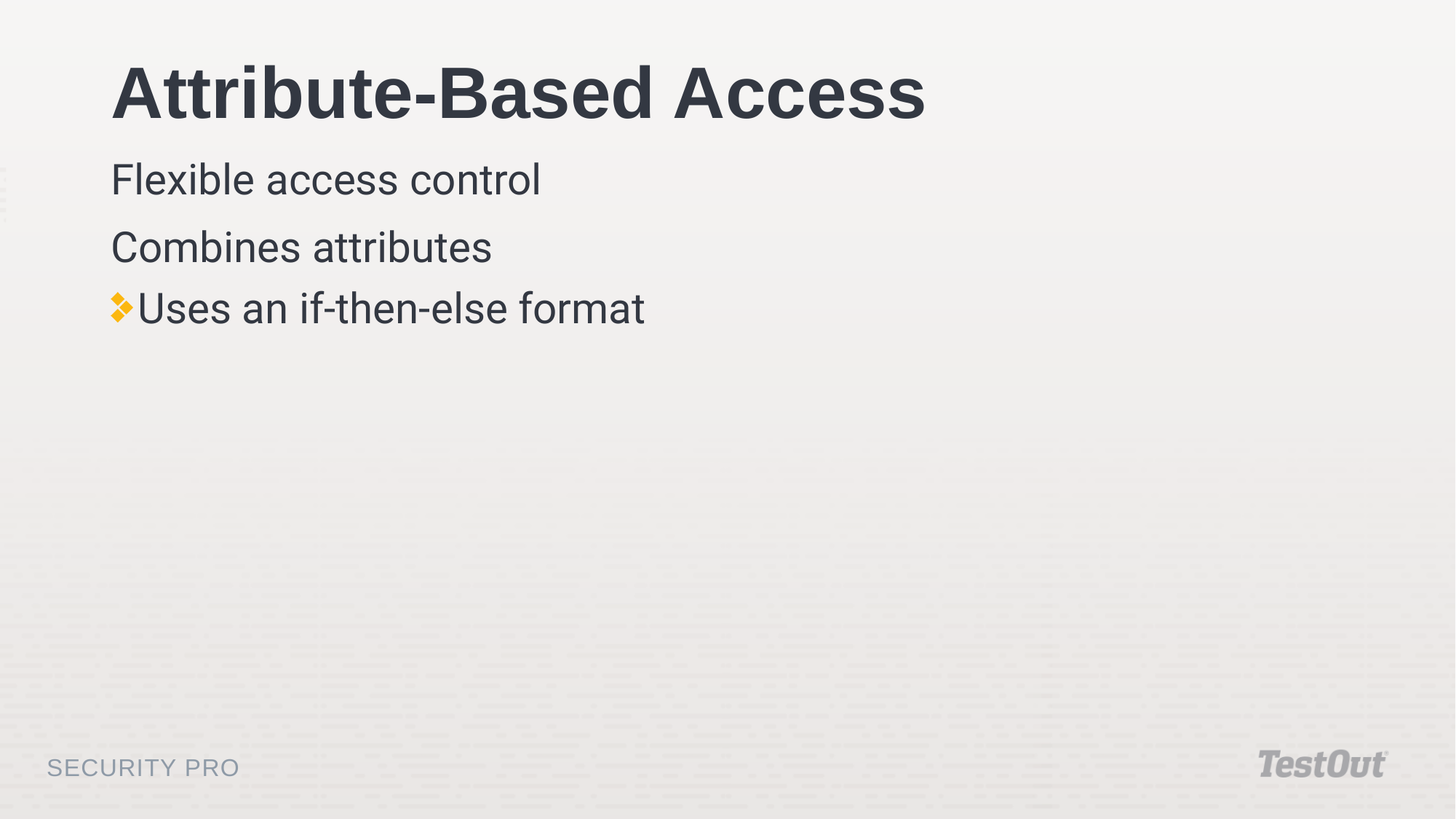

# Attribute-Based Access
Flexible access control
Combines attributes
Uses an if-then-else format
Security Pro